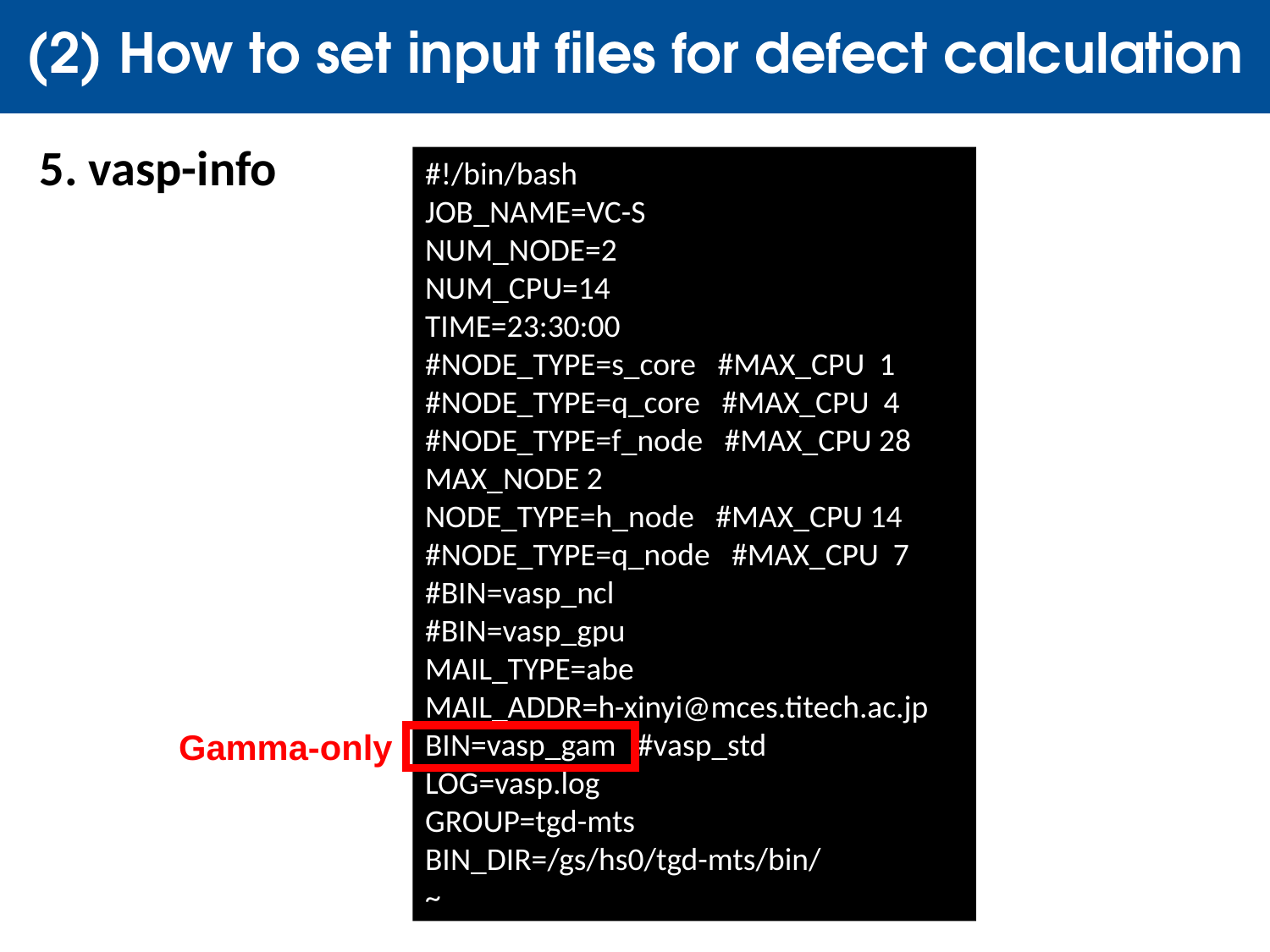

(2) How to set input files for defect calculation
5. vasp-info
#!/bin/bash
JOB_NAME=VC-S
NUM_NODE=2
NUM_CPU=14
TIME=23:30:00
#NODE_TYPE=s_core   #MAX_CPU  1
#NODE_TYPE=q_core   #MAX_CPU  4
#NODE_TYPE=f_node   #MAX_CPU 28 MAX_NODE 2
NODE_TYPE=h_node   #MAX_CPU 14
#NODE_TYPE=q_node   #MAX_CPU  7
#BIN=vasp_ncl
#BIN=vasp_gpu
MAIL_TYPE=abe
MAIL_ADDR=h-xinyi@mces.titech.ac.jp
BIN=vasp_gam   #vasp_std
LOG=vasp.log
GROUP=tgd-mts
BIN_DIR=/gs/hs0/tgd-mts/bin/
~
Gamma-only